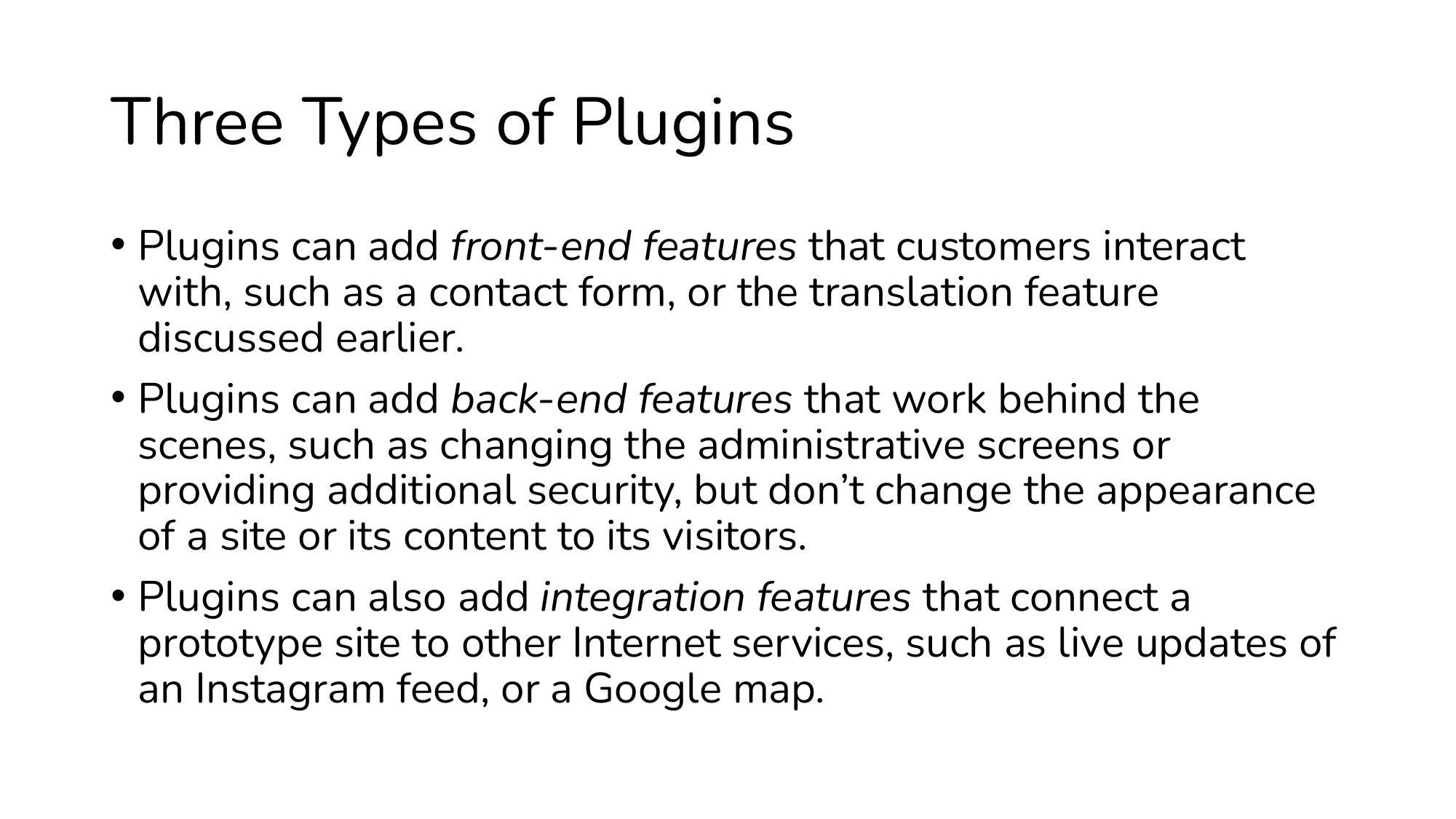

# Three Types of Plugins
Plugins can add front-end features that customers interact with, such as a contact form, or the translation feature discussed earlier.
Plugins can add back-end features that work behind the scenes, such as changing the administrative screens or providing additional security, but don’t change the appearance of a site or its content to its visitors.
Plugins can also add integration features that connect a prototype site to other Internet services, such as live updates of an Instagram feed, or a Google map.